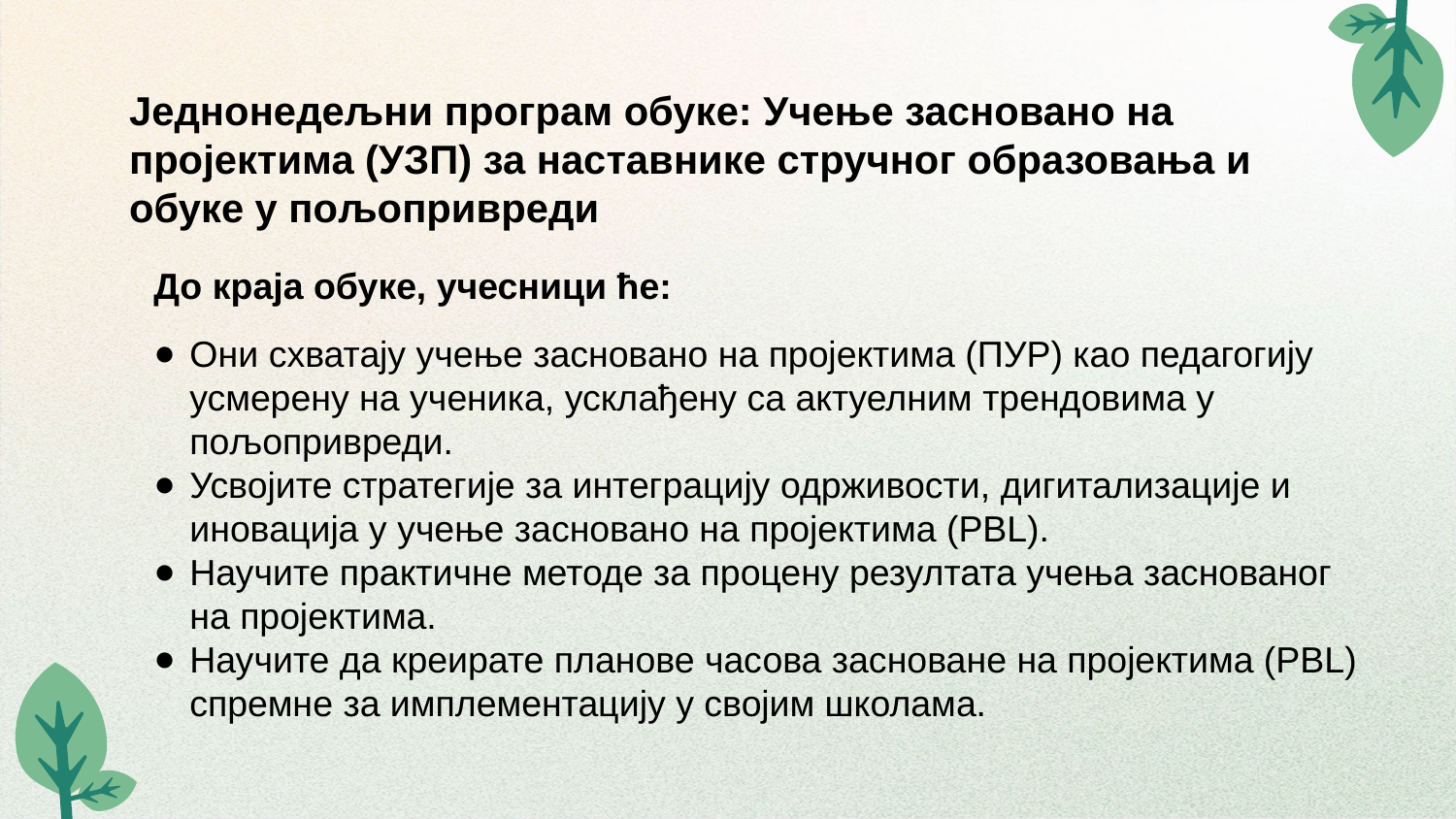

# Једнонедељни програм обуке: Учење засновано на пројектима (УЗП) за наставнике стручног образовања и обуке у пољопривреди
До краја обуке, учесници ће:

Они схватају учење засновано на пројектима (ПУР) као педагогију усмерену на ученика, усклађену са актуелним трендовима у пољопривреди.
Усвојите стратегије за интеграцију одрживости, дигитализације и иновација у учење засновано на пројектима (PBL).
Научите практичне методе за процену резултата учења заснованог на пројектима.
Научите да креирате планове часова засноване на пројектима (PBL) спремне за имплементацију у својим школама.